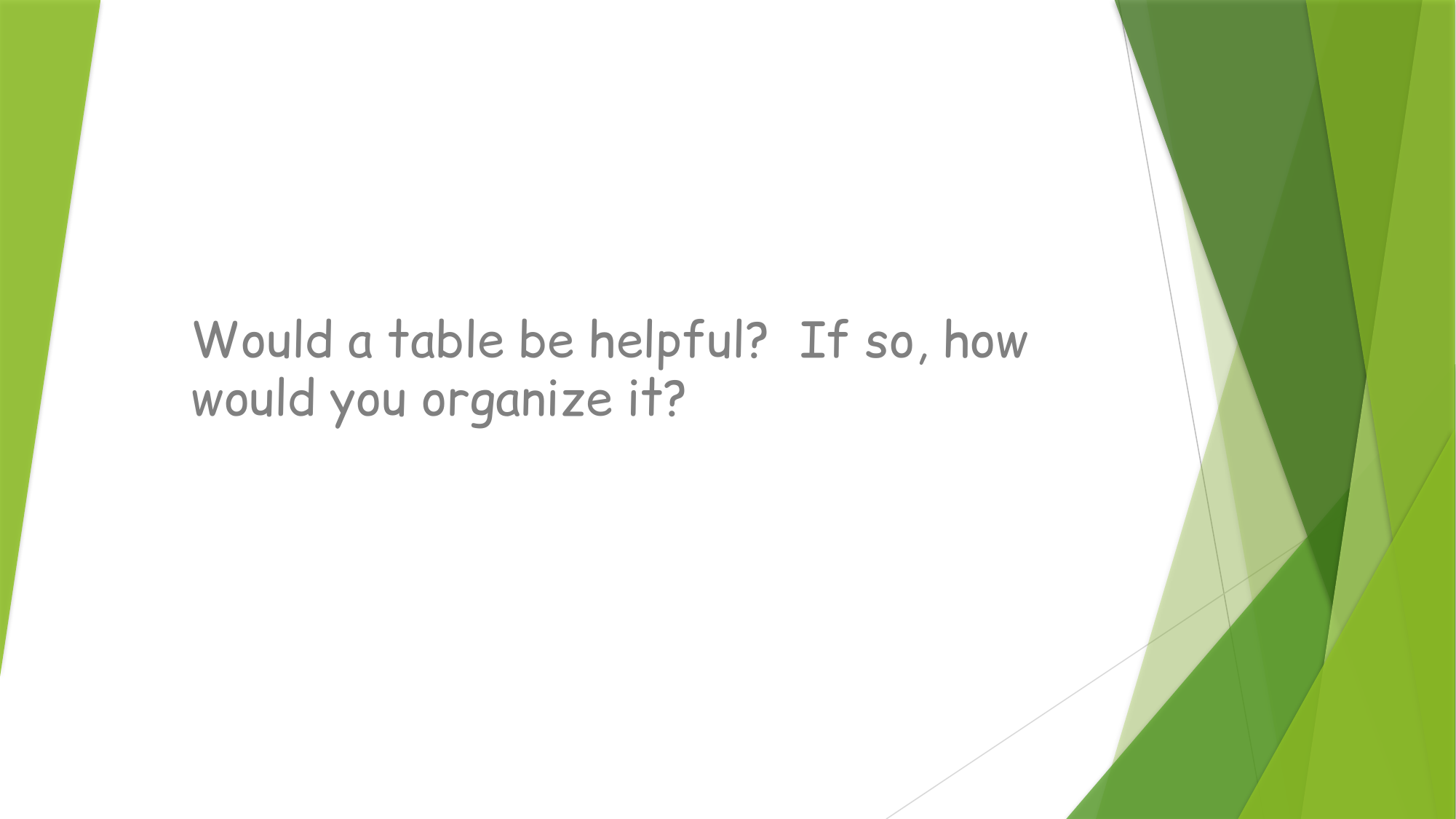

#
Would a table be helpful?  If so, how would you organize it?